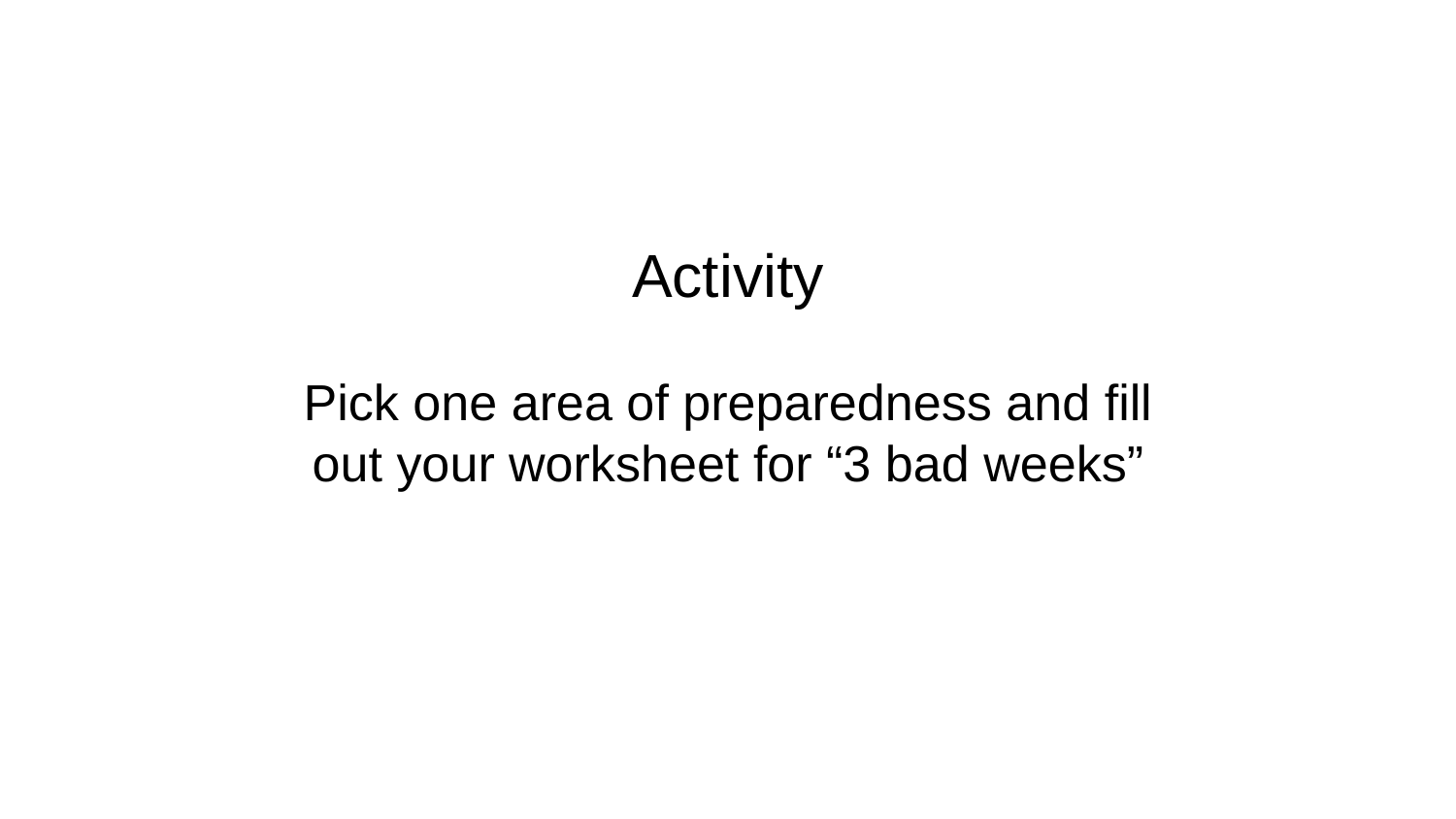

Activity

Pick one area of preparedness and fill out your worksheet for “3 bad weeks”